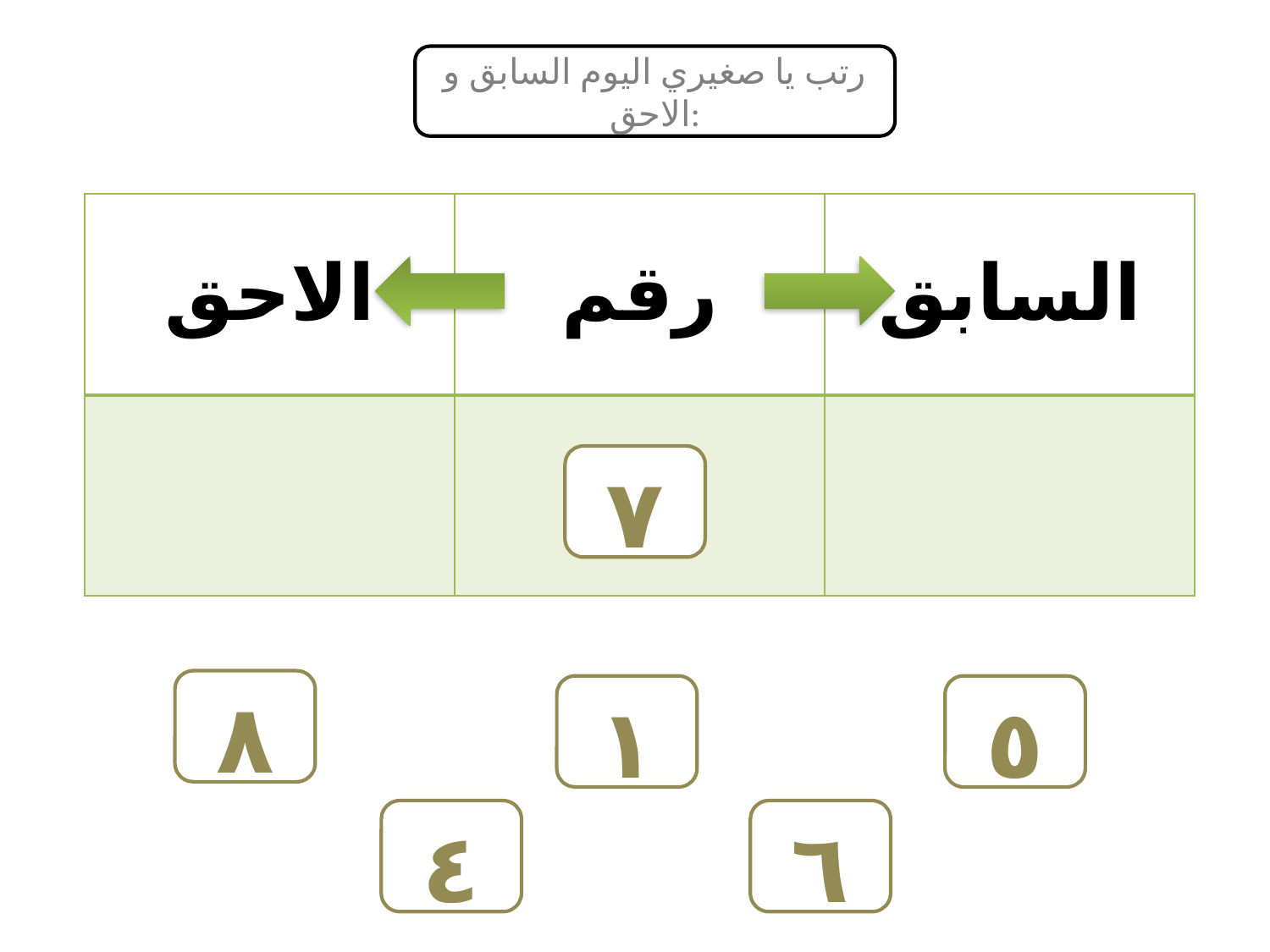

رتب يا صغيري اليوم السابق و الاحق:
| الاحق | رقم | السابق |
| --- | --- | --- |
|  |  |  |

٧
٨
١
٥
٤
٦